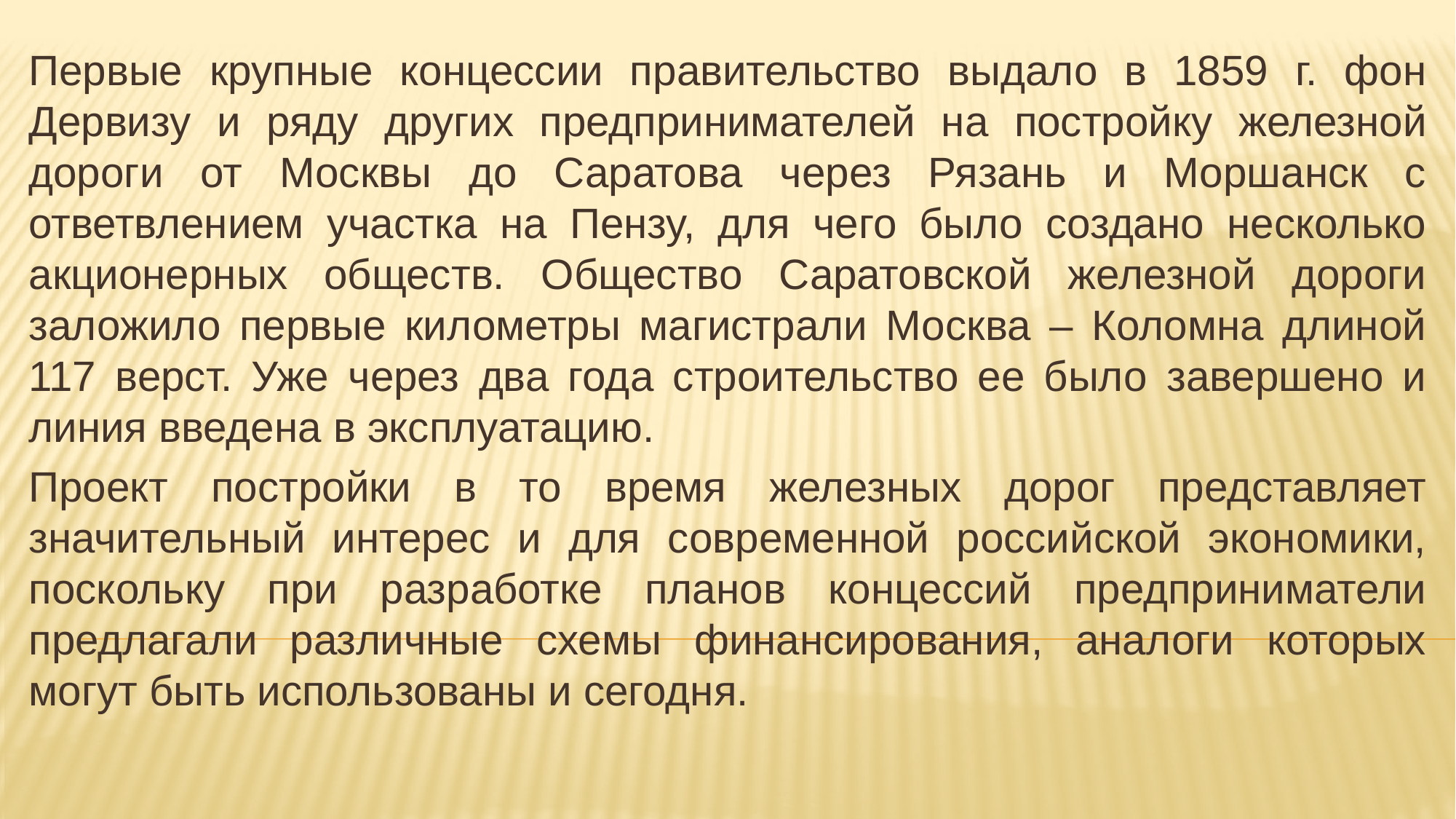

Первые крупные концессии правительство выдало в 1859 г. фон Дервизу и ряду других предпринимателей на постройку железной дороги от Москвы до Саратова через Рязань и Моршанск с ответвлением участка на Пензу, для чего было создано несколько акционерных обществ. Общество Саратовской железной дороги заложило первые километры магистрали Москва – Коломна длиной 117 верст. Уже через два года строительство ее было завершено и линия введена в эксплуатацию.
Проект постройки в то время железных дорог представляет значительный интерес и для современной российской экономики, поскольку при разработке планов концессий предприниматели предлагали различные схемы финансирования, аналоги которых могут быть использованы и сегодня.